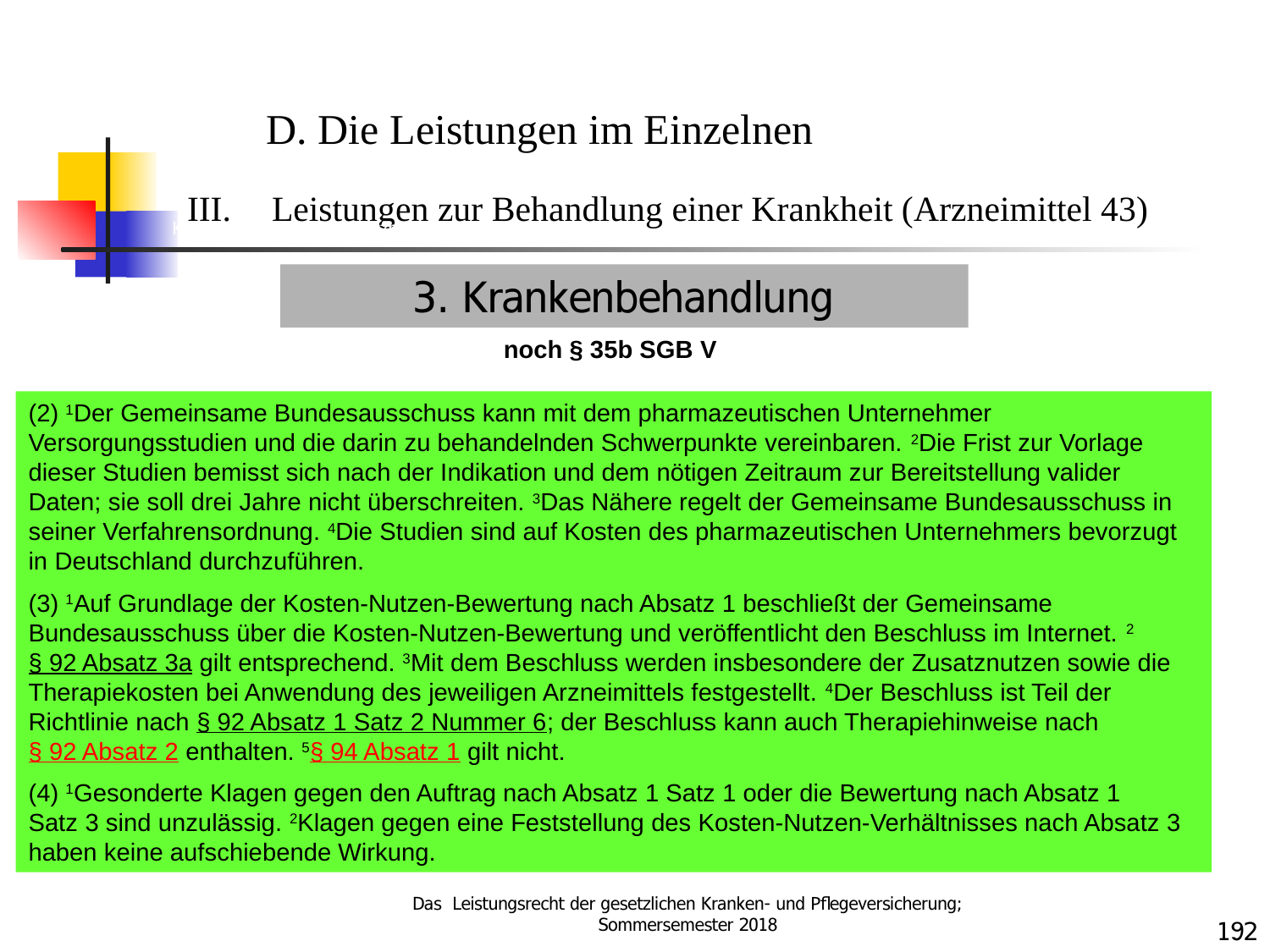

Krankenbehandlung 43 (Arzneimittel)
D. Die Leistungen im Einzelnen

Leistungen zur Behandlung einer Krankheit (Arzneimittel 43)
3. Krankenbehandlung
noch § 35b SGB V
(2) 1Der Gemeinsame Bundesausschuss kann mit dem pharmazeutischen Unternehmer Versorgungsstudien und die darin zu behandelnden Schwerpunkte vereinbaren. 2Die Frist zur Vorlage dieser Studien bemisst sich nach der Indikation und dem nötigen Zeitraum zur Bereitstellung valider Daten; sie soll drei Jahre nicht überschreiten. 3Das Nähere regelt der Gemeinsame Bundesausschuss in seiner Verfahrensordnung. 4Die Studien sind auf Kosten des pharmazeutischen Unternehmers bevorzugt in Deutschland durchzuführen.
(3) 1Auf Grundlage der Kosten-Nutzen-Bewertung nach Absatz 1 beschließt der Gemeinsame Bundesausschuss über die Kosten-Nutzen-Bewertung und veröffentlicht den Beschluss im Internet. 2§ 92 Absatz 3a gilt entsprechend. 3Mit dem Beschluss werden insbesondere der Zusatznutzen sowie die Therapiekosten bei Anwendung des jeweiligen Arzneimittels festgestellt. 4Der Beschluss ist Teil der Richtlinie nach § 92 Absatz 1 Satz 2 Nummer 6; der Beschluss kann auch Therapiehinweise nach § 92 Absatz 2 enthalten. 5§ 94 Absatz 1 gilt nicht.
(4) 1Gesonderte Klagen gegen den Auftrag nach Absatz 1 Satz 1 oder die Bewertung nach Absatz 1 Satz 3 sind unzulässig. 2Klagen gegen eine Feststellung des Kosten-Nutzen-Verhältnisses nach Absatz 3 haben keine aufschiebende Wirkung.
Krankheit
Das  Leistungsrecht der gesetzlichen Kranken- und Pflegeversicherung; Sommersemester 2018
192